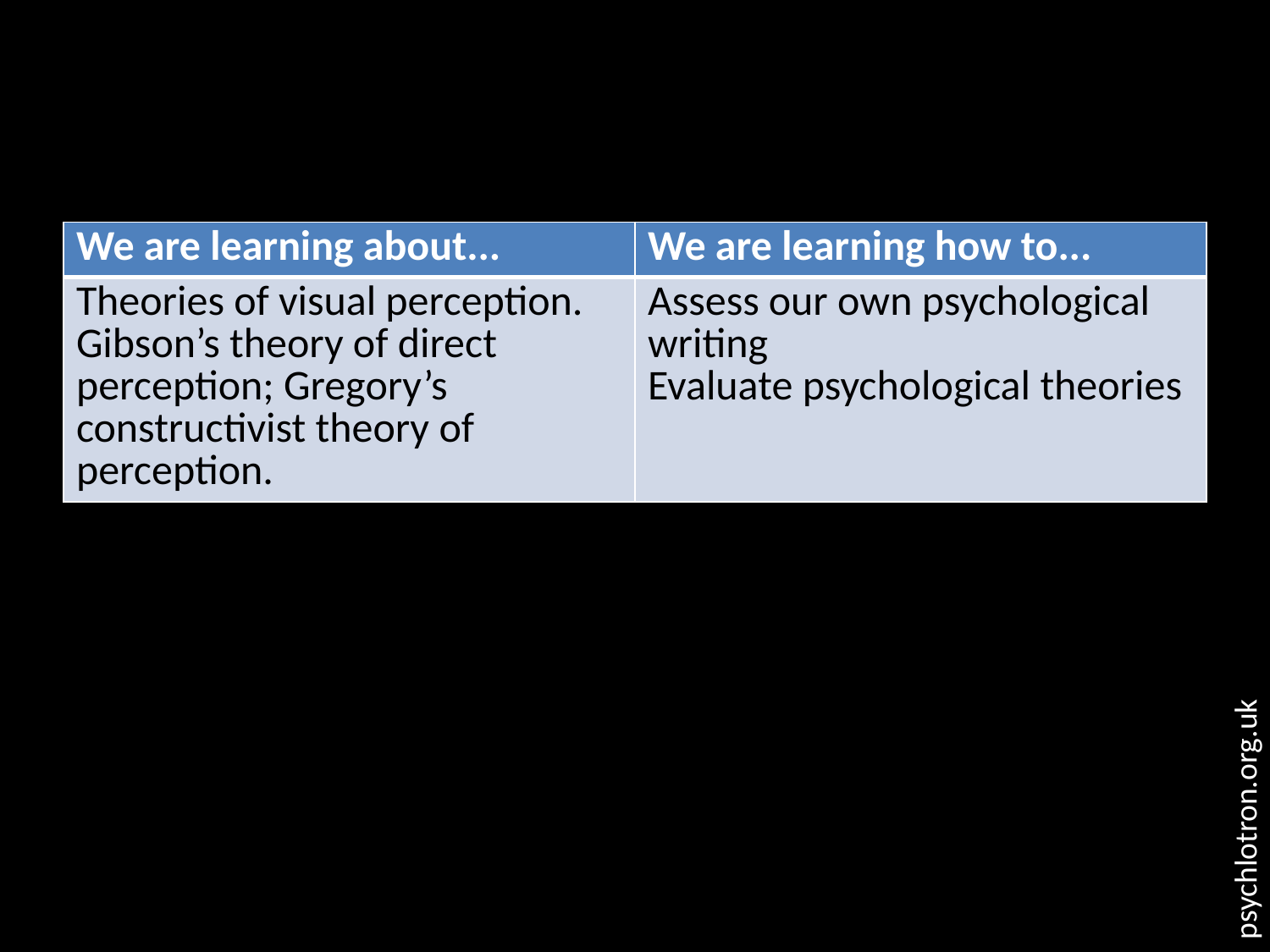

#
| We are learning about... | We are learning how to... |
| --- | --- |
| Theories of visual perception. Gibson’s theory of direct perception; Gregory’s constructivist theory of perception. | Assess our own psychological writing Evaluate psychological theories |